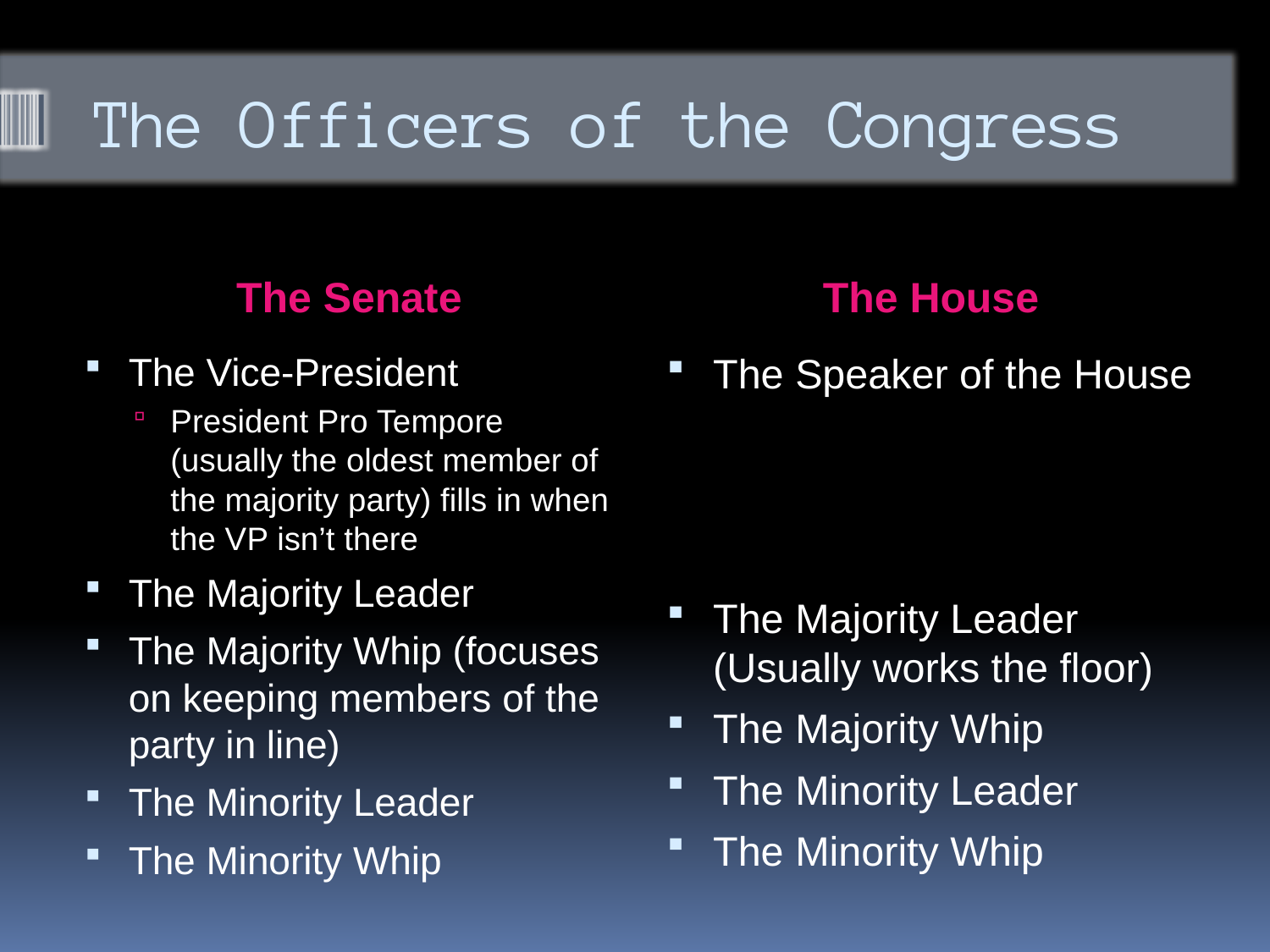

# The Officers of the Congress
The Senate
The House
The Vice-President
President Pro Tempore (usually the oldest member of the majority party) fills in when the VP isn’t there
The Majority Leader
The Majority Whip (focuses on keeping members of the party in line)
The Minority Leader
The Minority Whip
The Speaker of the House

The Majority Leader (Usually works the floor)
The Majority Whip
The Minority Leader
The Minority Whip